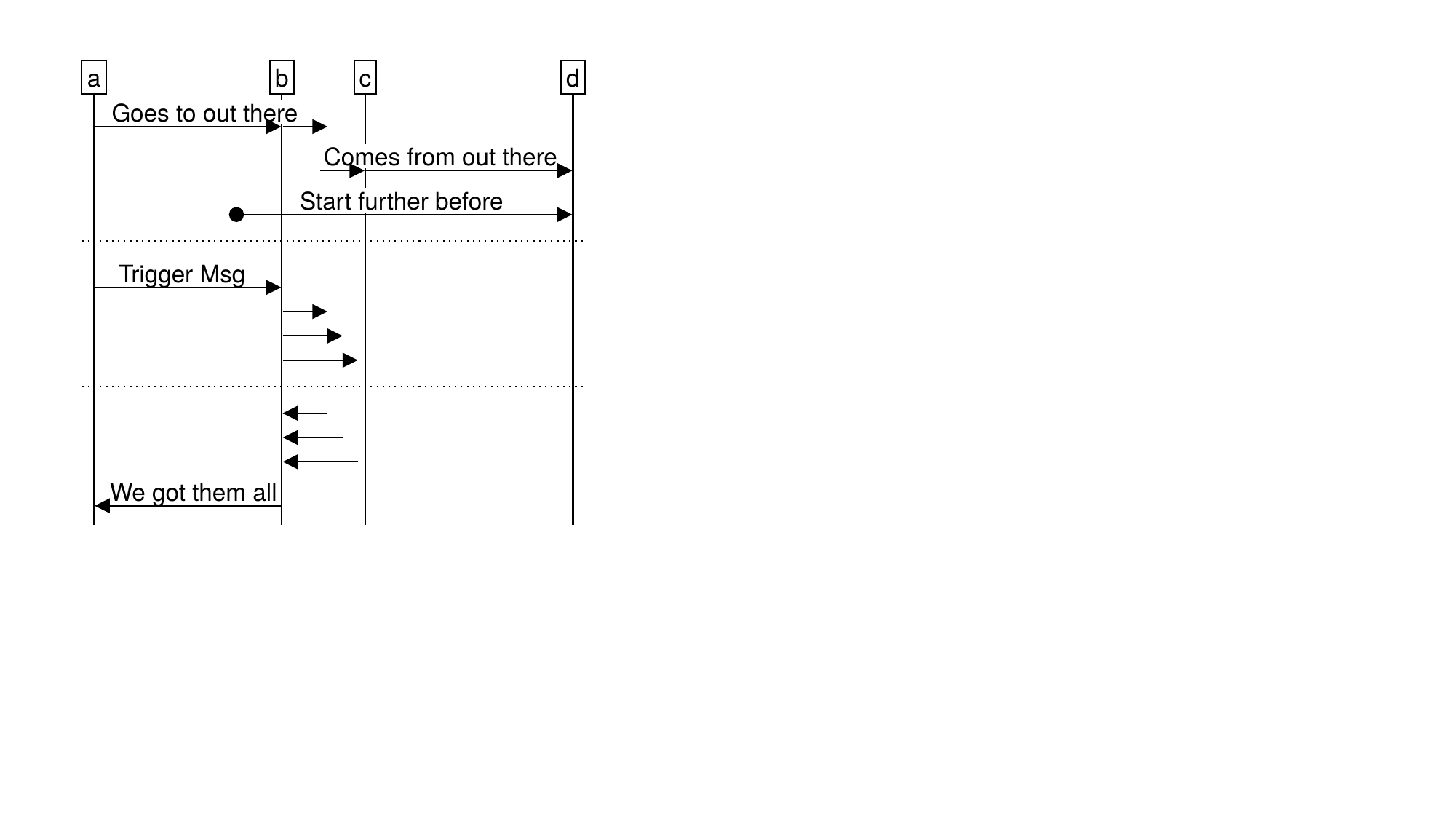

a
b
c
d
Goes to out there
Comes from out there
Start further before
Trigger Msg
We got them all